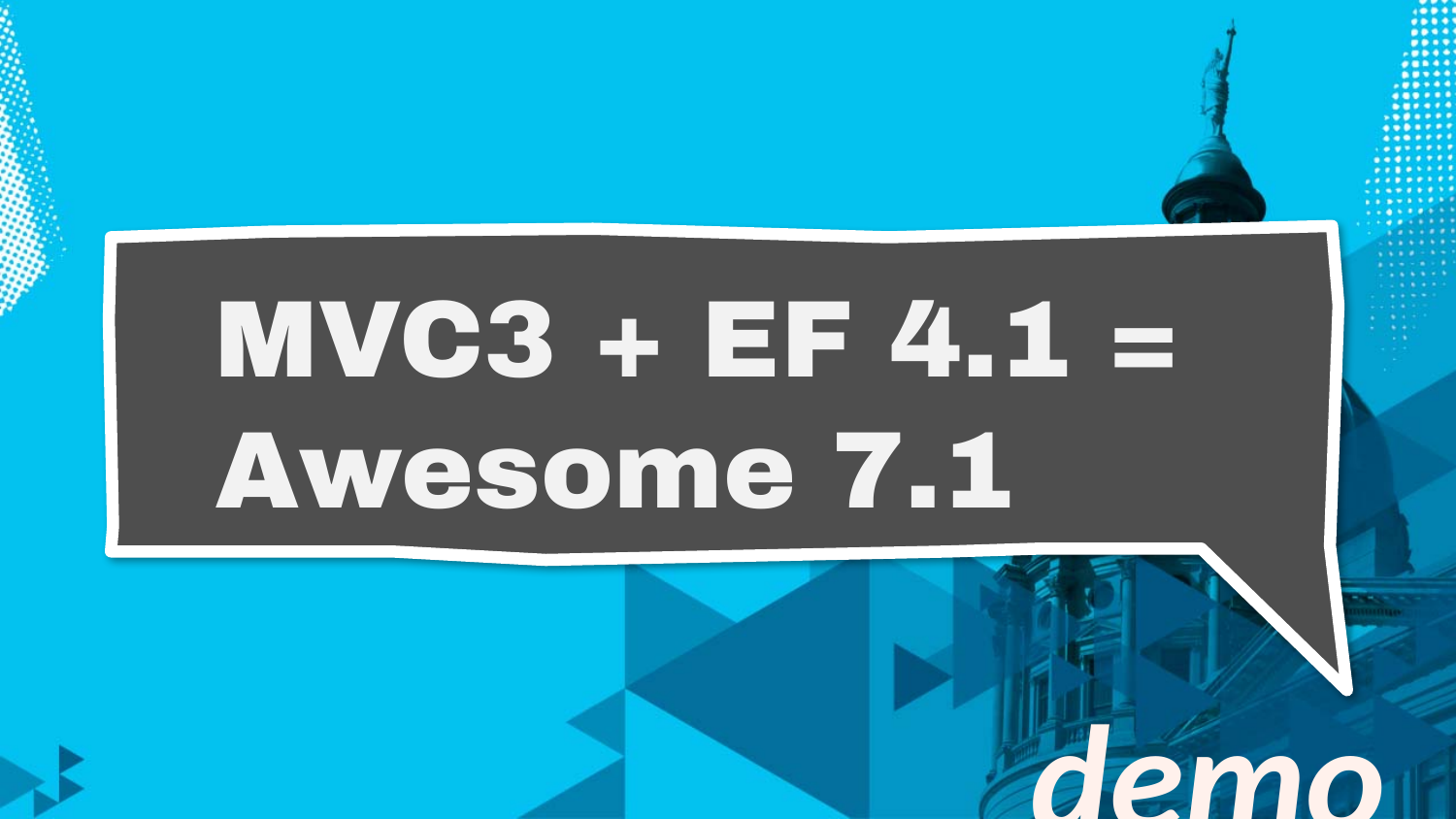

MVC3 + EF 4.1 = Awesome 7.1
demo